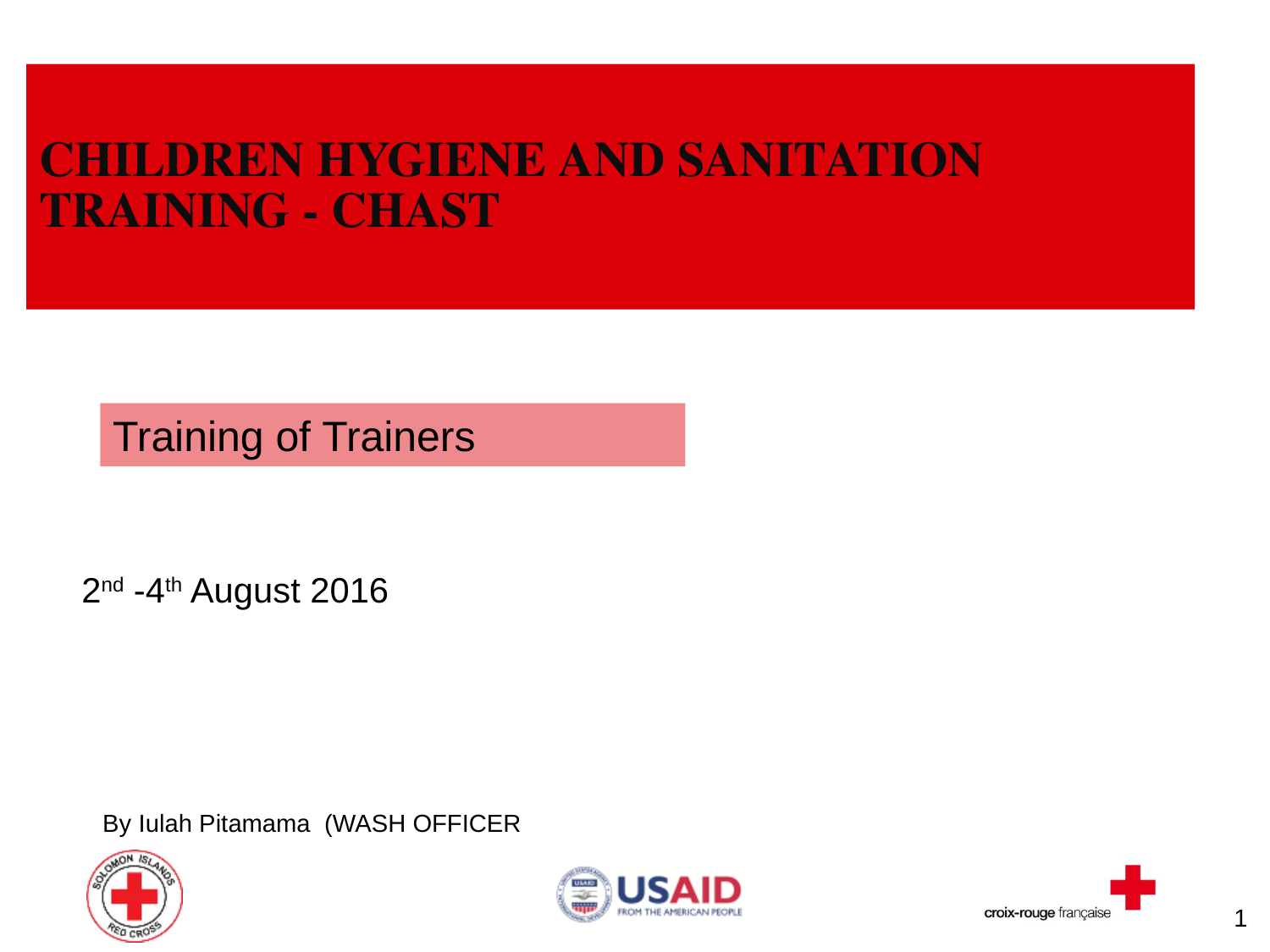

# CHILDREN HYGIENE AND SANITATION TRAINING - CHAST
Training of Trainers
2nd -4th August 2016
By Iulah Pitamama  (WASH OFFICER
1